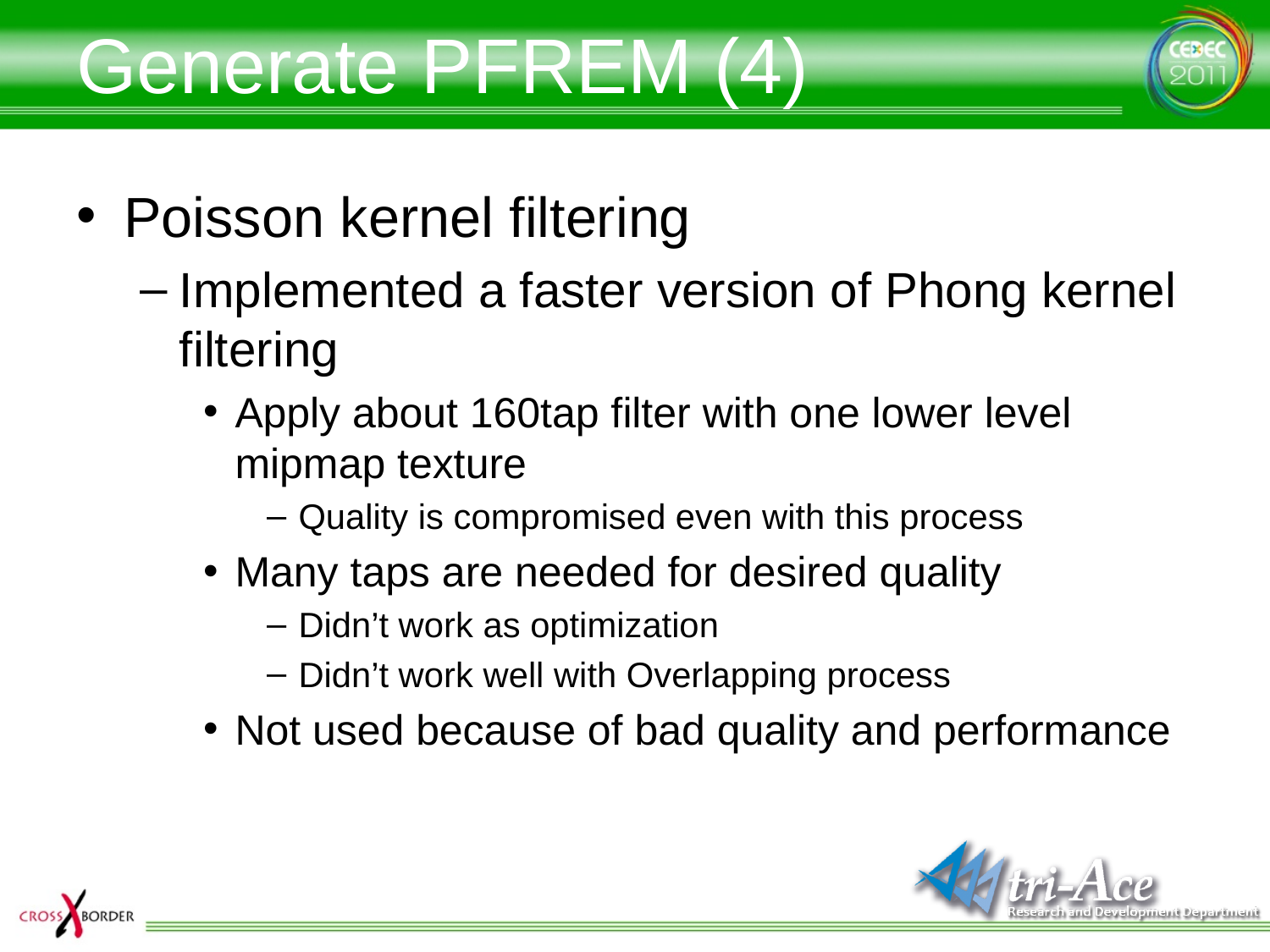

# Generate PFREM (4)
Poisson kernel filtering
Implemented a faster version of Phong kernel filtering
Apply about 160tap filter with one lower level mipmap texture
Quality is compromised even with this process
Many taps are needed for desired quality
Didn’t work as optimization
Didn’t work well with Overlapping process
Not used because of bad quality and performance